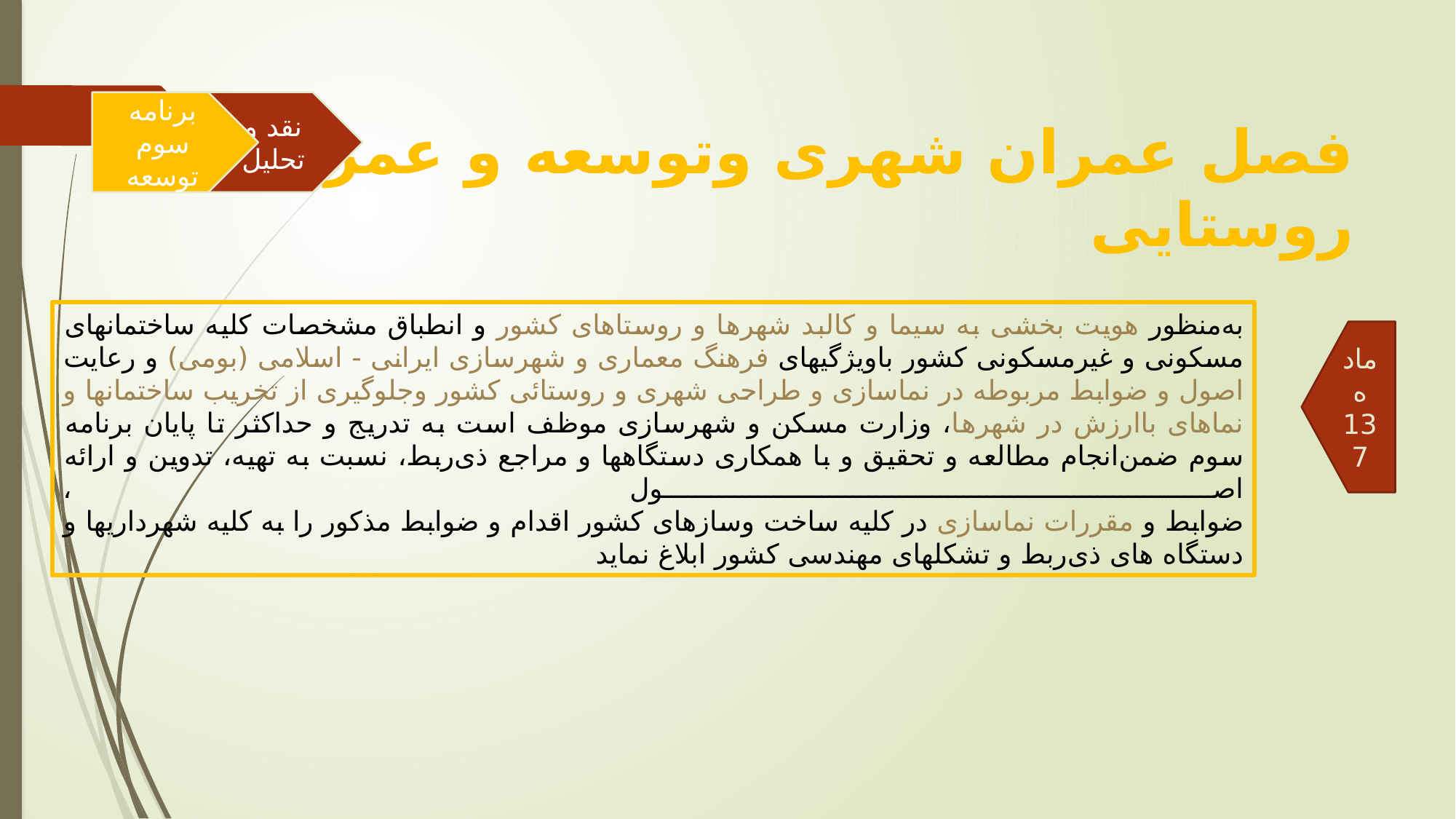

برنامه سوم توسعه
نقد و تحلیل
فصل عمران شهری وتوسعه و عمران روستایی
به‌منظور هویت بخشی به سیما و کالبد شهرها و روستاهای کشور و انطباق مشخصات کلیه ساختمانهای مسکونی و غیرمسکونی کشور با‌ویژگیهای فرهنگ معماری و شهرسازی ایرانی - اسلامی (‌بومی) و رعایت اصول و ضوابط مربوطه در نماسازی و طراحی شهری و روستائی کشور و‌جلوگیری از تخریب ساختمانها و نماهای باارزش در شهرها، وزارت مسکن و شهرسازی موظف است به تدریج و حداکثر تا پایان برنامه سوم ضمن‌انجام مطالعه و تحقیق و با همکاری دستگاهها و مراجع ذی‌ربط، نسبت به تهیه، تدوین و ارائه اصول ،
ضوابط و مقررات نماسازی در کلیه ساخت و‌سازهای کشور اقدام و ضوابط مذکور را به کلیه شهرداریها و دستگاه های ذی‌ربط و تشکلهای مهندسی کشور ابلاغ نماید
ماده 137